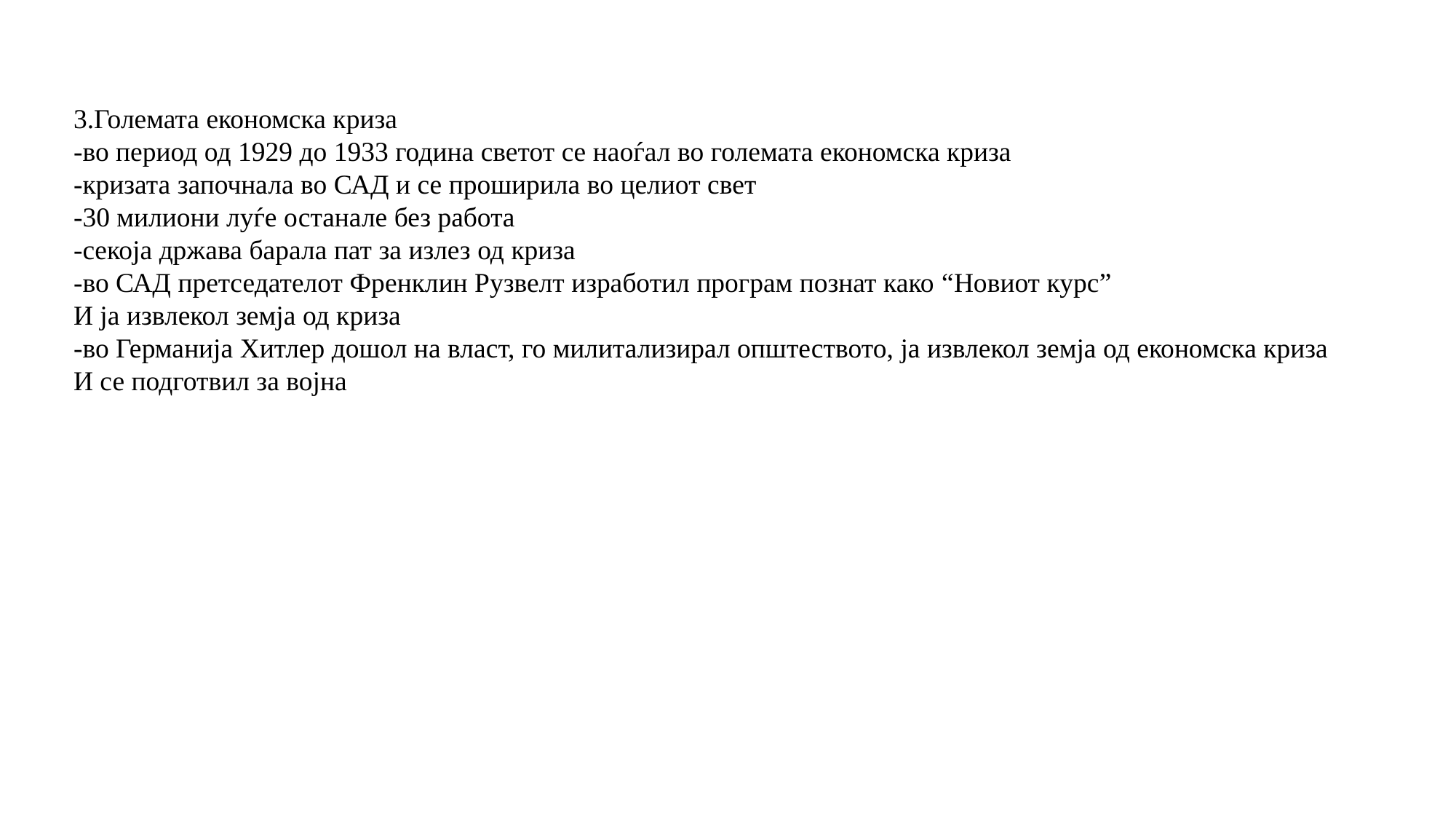

3.Големата економска криза
-во период од 1929 до 1933 година светот се наоѓал во големата економска криза
-кризата започнала во САД и се проширила во целиот свет
-30 милиони луѓе останале без работа
-секоја држава барала пат за излез од криза
-во САД претседателот Френклин Рузвелт изработил програм познат како “Новиот курс”
И ја извлекол земја од криза
-во Германија Хитлер дошол на власт, го милитализирал општеството, ја извлекол земја од економска криза
И се подготвил за војна